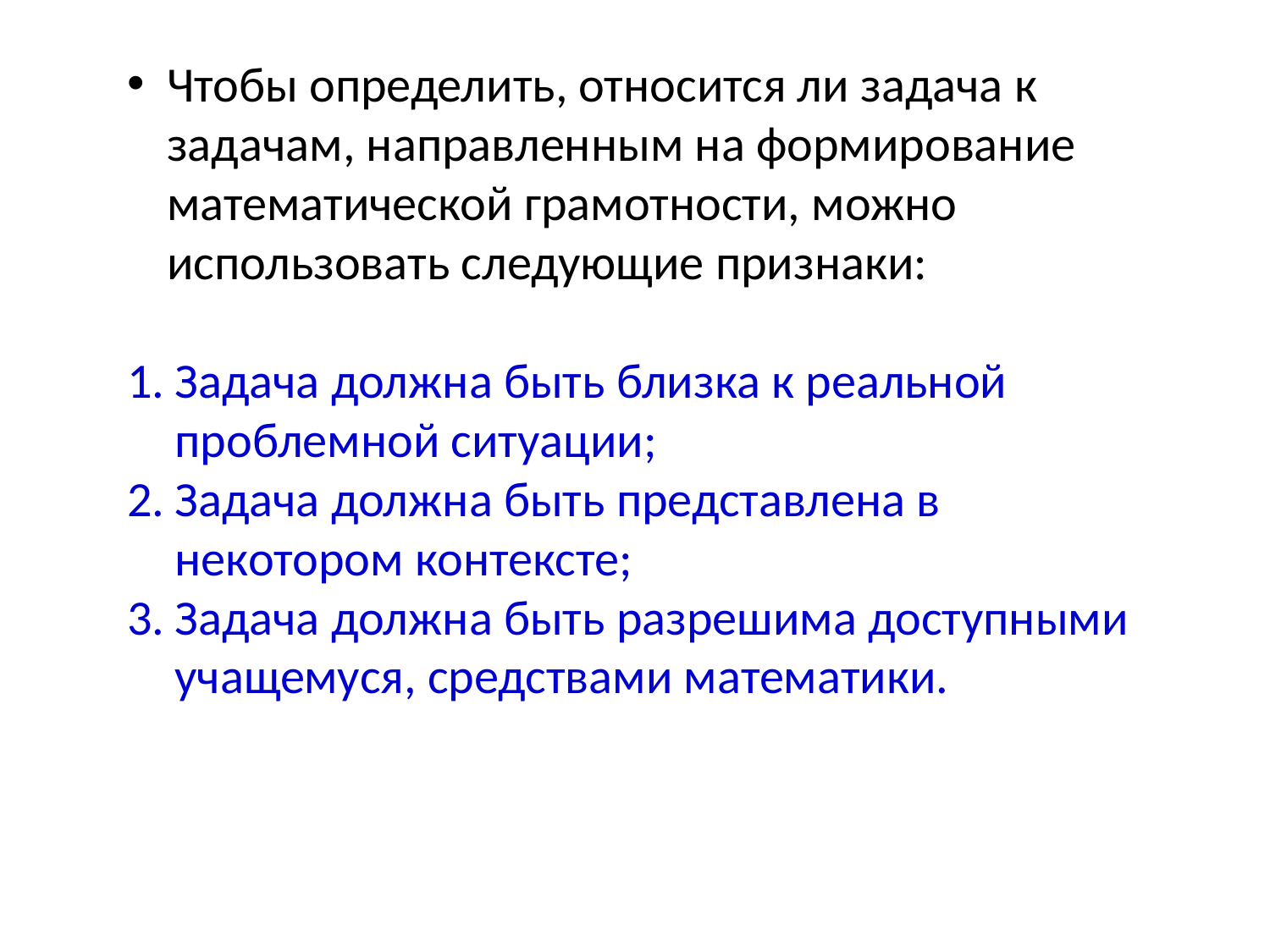

Чтобы определить, относится ли задача к задачам, направленным на формирование математической грамотности, можно использовать следующие признаки:

Задача должна быть близка к реальной проблемной ситуации;
Задача должна быть представлена в некотором контексте;
Задача должна быть разрешима доступными учащемуся, средствами математики.